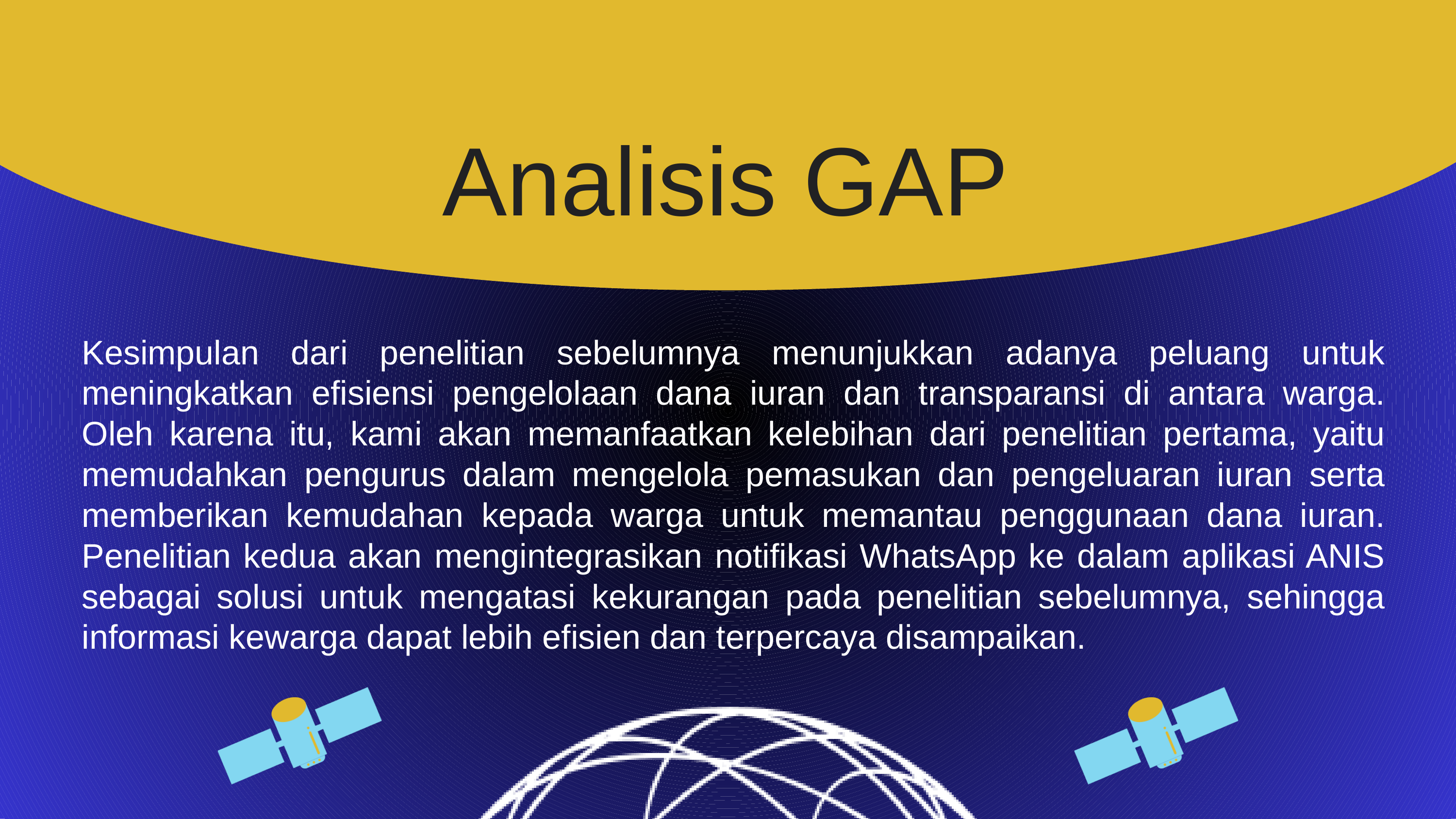

Analisis GAP
Kesimpulan dari penelitian sebelumnya menunjukkan adanya peluang untuk meningkatkan efisiensi pengelolaan dana iuran dan transparansi di antara warga. Oleh karena itu, kami akan memanfaatkan kelebihan dari penelitian pertama, yaitu memudahkan pengurus dalam mengelola pemasukan dan pengeluaran iuran serta memberikan kemudahan kepada warga untuk memantau penggunaan dana iuran. Penelitian kedua akan mengintegrasikan notifikasi WhatsApp ke dalam aplikasi ANIS sebagai solusi untuk mengatasi kekurangan pada penelitian sebelumnya, sehingga informasi kewarga dapat lebih efisien dan terpercaya disampaikan.